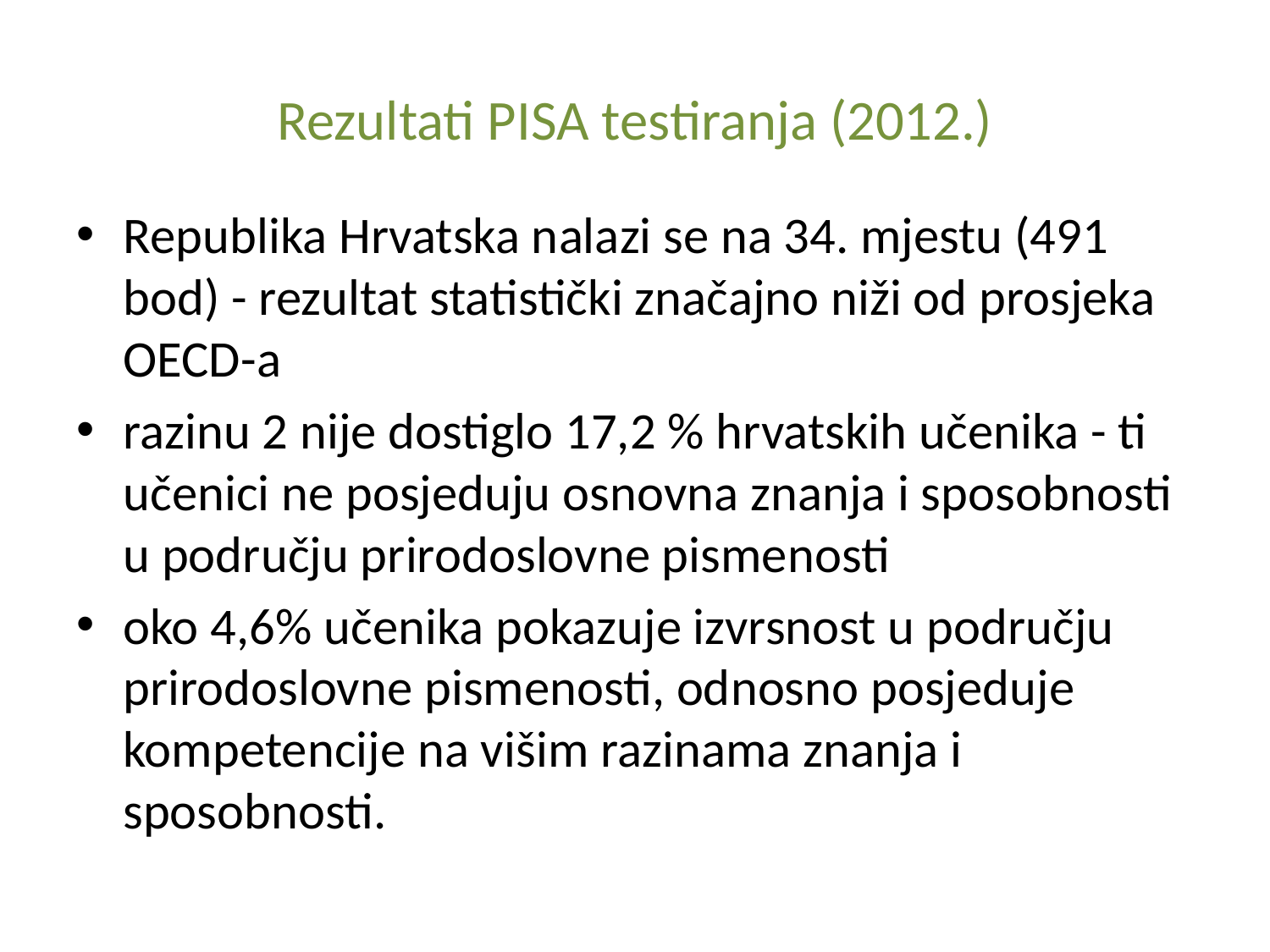

# Rezultati PISA testiranja (2012.)
Republika Hrvatska nalazi se na 34. mjestu (491 bod) - rezultat statistički značajno niži od prosjeka OECD-a
razinu 2 nije dostiglo 17,2 % hrvatskih učenika - ti učenici ne posjeduju osnovna znanja i sposobnosti u području prirodoslovne pismenosti
oko 4,6% učenika pokazuje izvrsnost u području prirodoslovne pismenosti, odnosno posjeduje kompetencije na višim razinama znanja i sposobnosti.